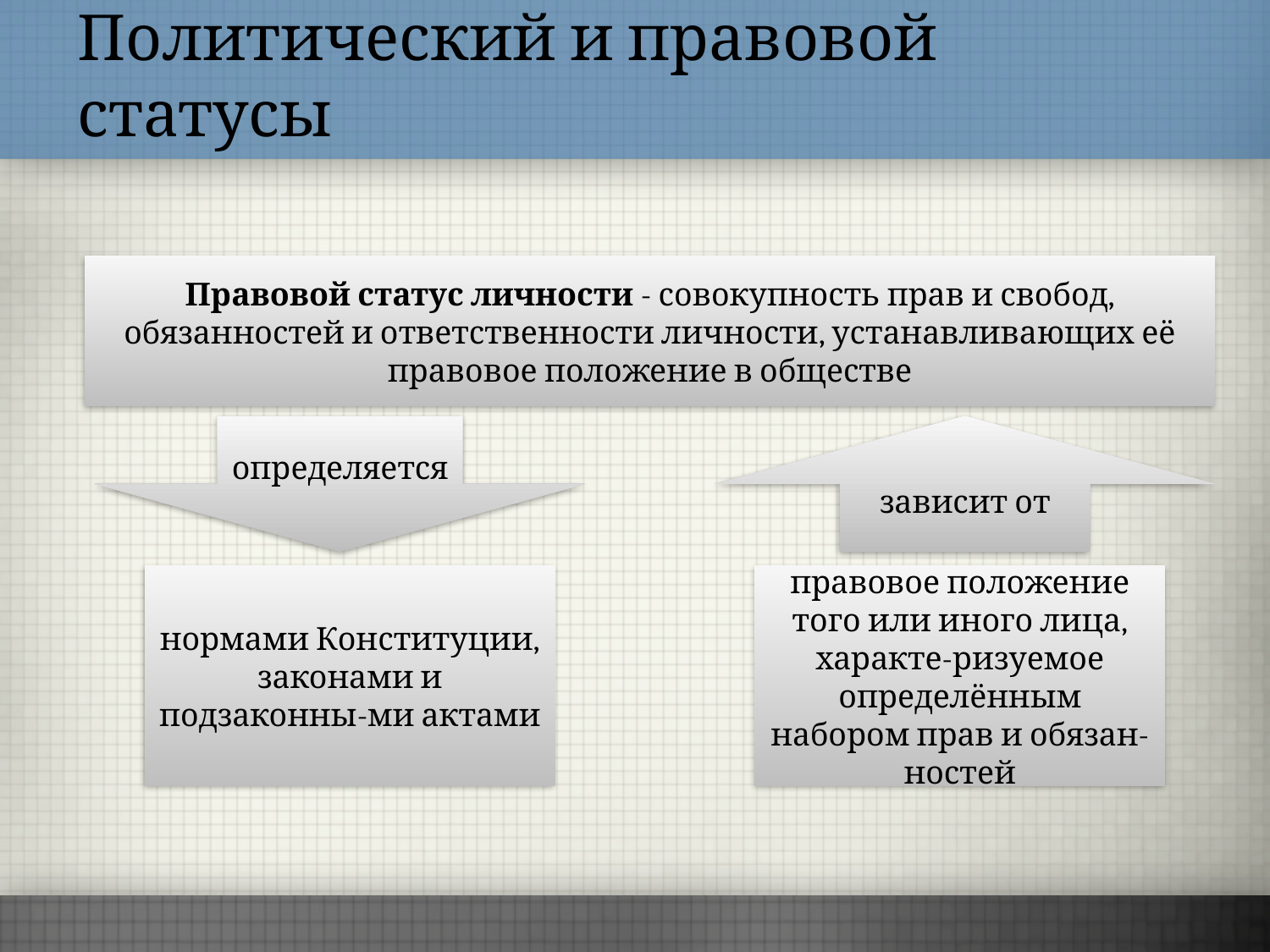

# Политический и правовой статусы
Правовой статус личности - совокупность прав и свобод, обязанностей и ответственности личности, устанавливающих её правовое положение в обществе
определяется
зависит от
нормами Конституции, законами и подзаконны-ми актами
правовое положение того или иного лица, характе-ризуемое определённым набором прав и обязан-ностей